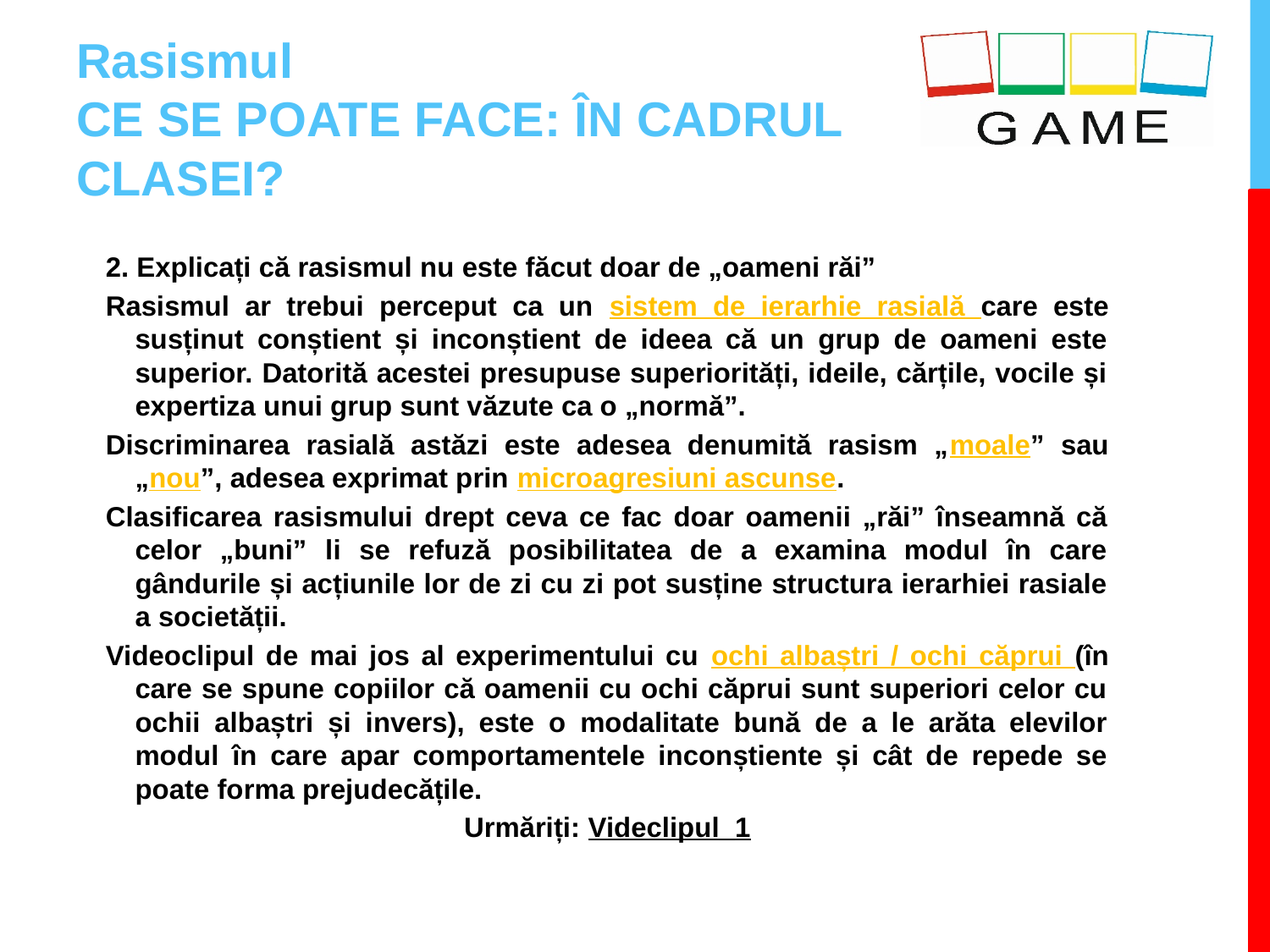

# Rasismul CE SE POATE FACE: ÎN CADRUL CLASEI?
2. Explicați că rasismul nu este făcut doar de „oameni răi”
Rasismul ar trebui perceput ca un sistem de ierarhie rasială care este susținut conștient și inconștient de ideea că un grup de oameni este superior. Datorită acestei presupuse superiorități, ideile, cărțile, vocile și expertiza unui grup sunt văzute ca o „normă”.
Discriminarea rasială astăzi este adesea denumită rasism „moale” sau „nou”, adesea exprimat prin microagresiuni ascunse.
Clasificarea rasismului drept ceva ce fac doar oamenii „răi” înseamnă că celor „buni” li se refuză posibilitatea de a examina modul în care gândurile și acțiunile lor de zi cu zi pot susține structura ierarhiei rasiale a societății.
Videoclipul de mai jos al experimentului cu ochi albaștri / ochi căprui (în care se spune copiilor că oamenii cu ochi căprui sunt superiori celor cu ochii albaștri și invers), este o modalitate bună de a le arăta elevilor modul în care apar comportamentele inconștiente și cât de repede se poate forma prejudecățile.
Urmăriți: Videclipul_1